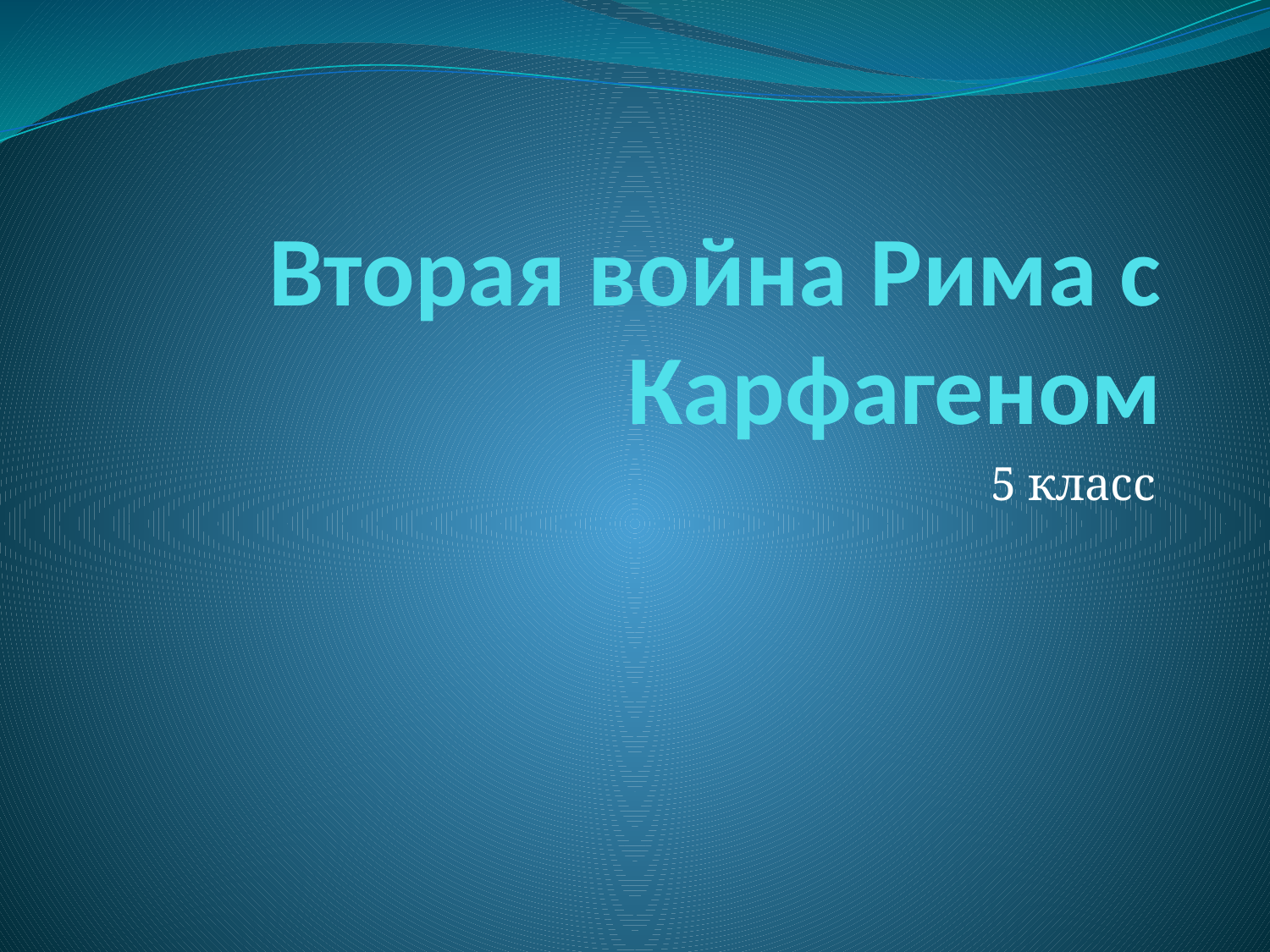

# Вторая война Рима с Карфагеном
5 класс